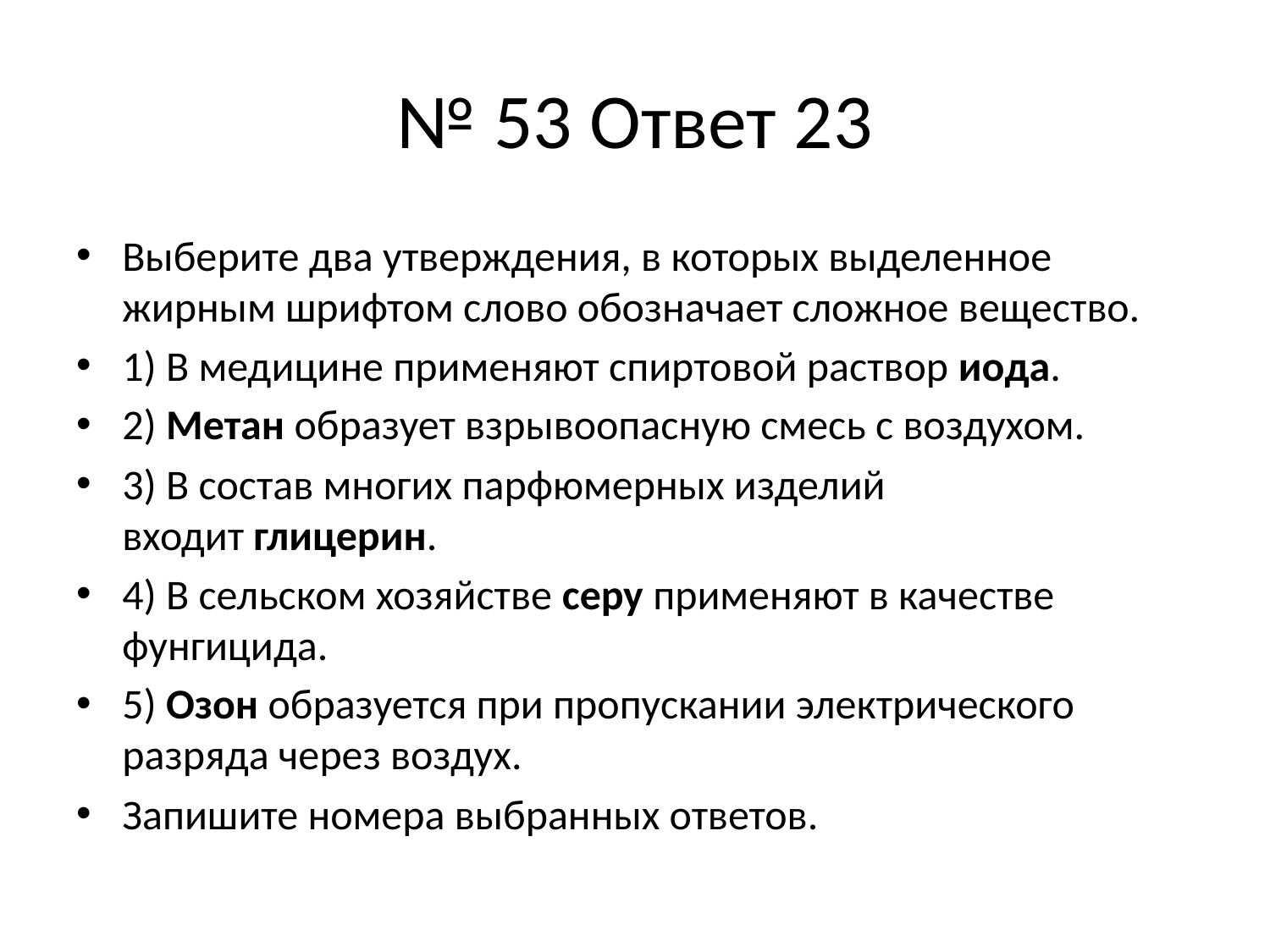

# № 53 Ответ 23
Выберите два утверждения, в которых выделенное жирным шрифтом слово обозначает сложное вещество.
1) В медицине применяют спиртовой раствор иода.
2) Метан образует взрывоопасную смесь с воздухом.
3) В состав многих парфюмерных изделий входит глицерин.
4) В сельском хозяйстве серу применяют в качестве фунгицида.
5) Озон образуется при пропускании электрического разряда через воздух.
Запишите номера выбранных ответов.